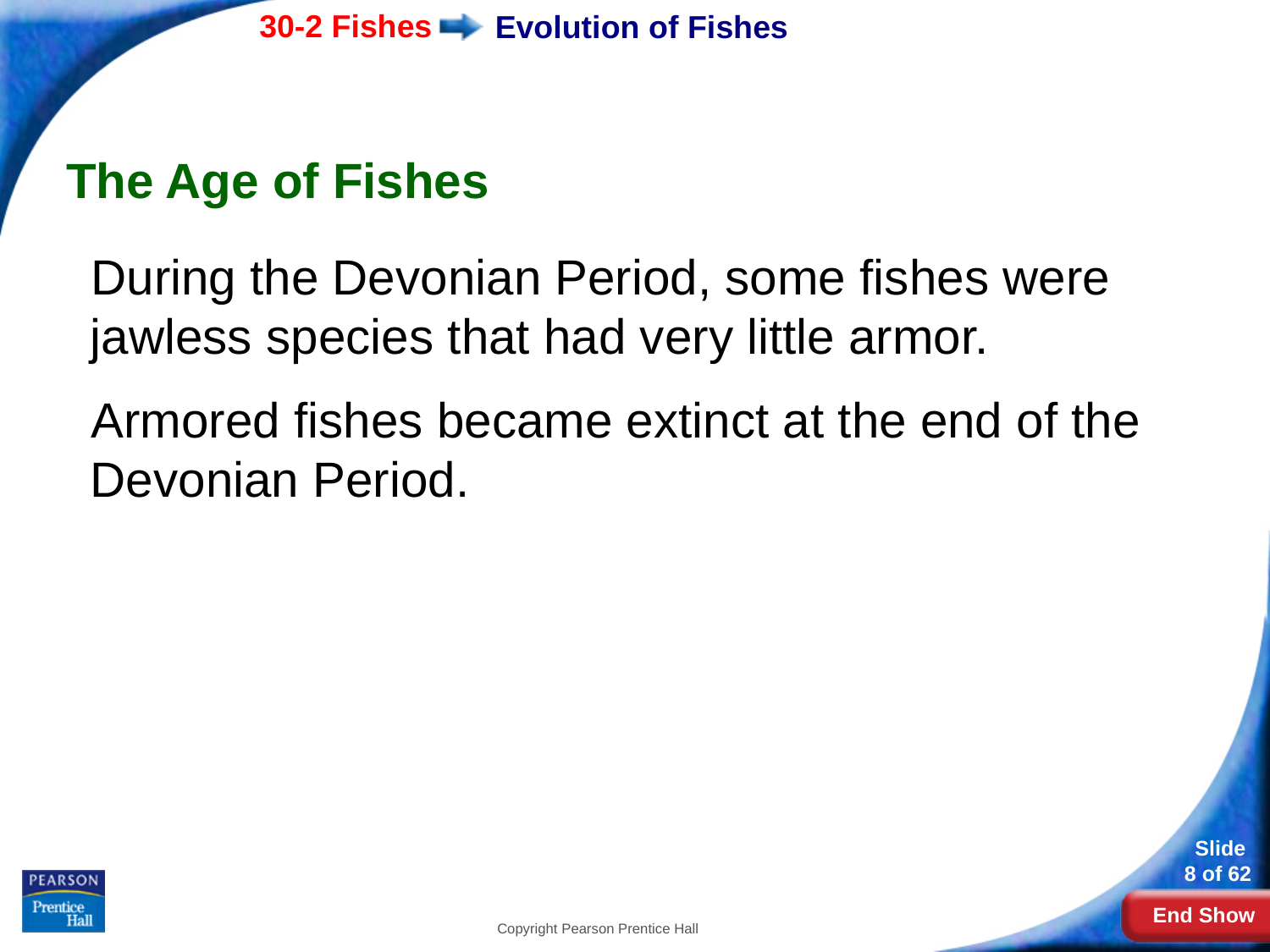

# Evolution of Fishes
The Age of Fishes
During the Devonian Period, some fishes were jawless species that had very little armor.
Armored fishes became extinct at the end of the Devonian Period.

Copyright Pearson Prentice Hall